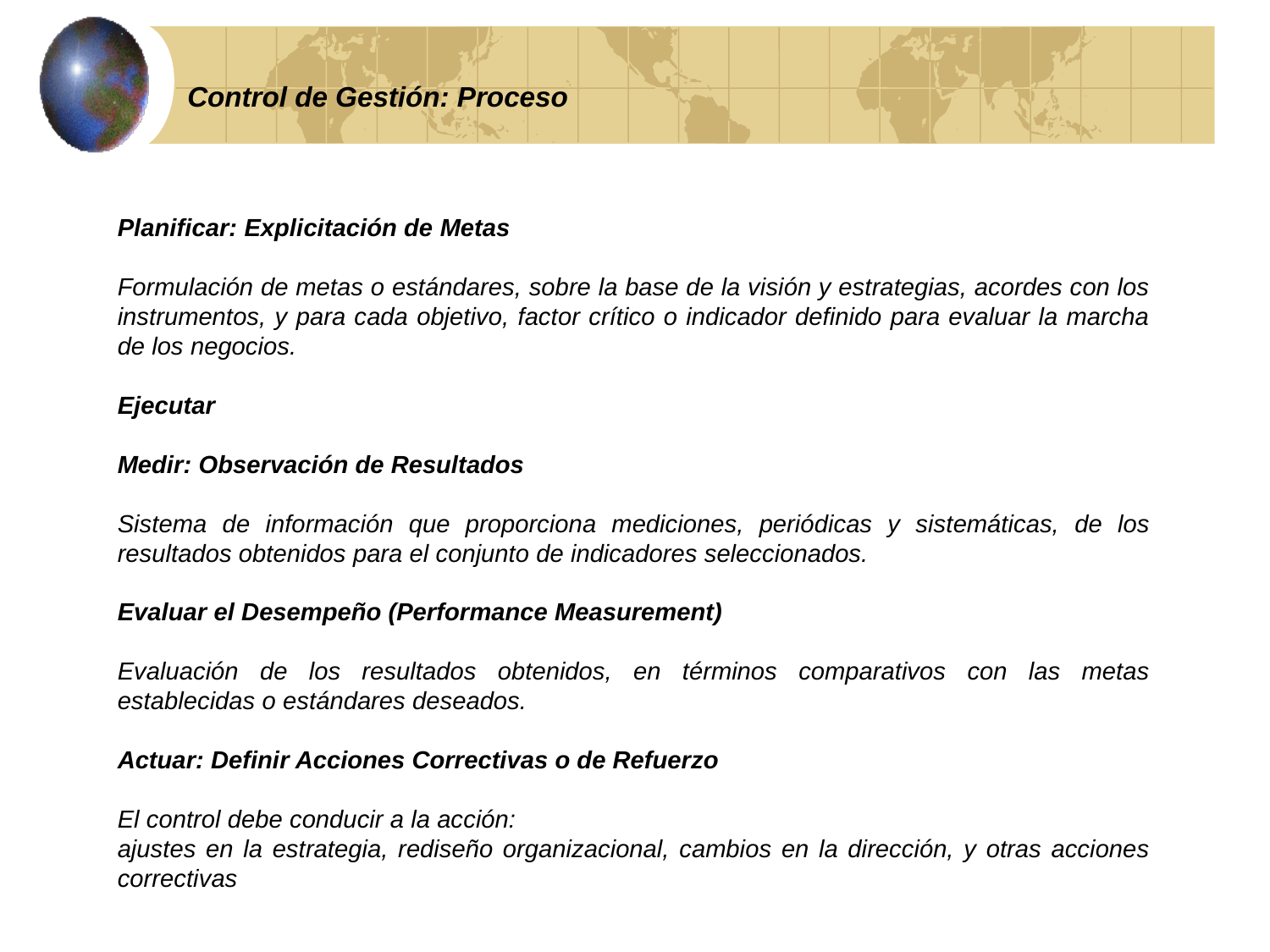

Control de Gestión: Proceso

Planificar: Explicitación de Metas

Formulación de metas o estándares, sobre la base de la visión y estrategias, acordes con los instrumentos, y para cada objetivo, factor crítico o indicador definido para evaluar la marcha de los negocios.

Ejecutar

Medir: Observación de Resultados

Sistema de información que proporciona mediciones, periódicas y sistemáticas, de los resultados obtenidos para el conjunto de indicadores seleccionados.

Evaluar el Desempeño (Performance Measurement)

Evaluación de los resultados obtenidos, en términos comparativos con las metas establecidas o estándares deseados.

Actuar: Definir Acciones Correctivas o de Refuerzo

El control debe conducir a la acción:
ajustes en la estrategia, rediseño organizacional, cambios en la dirección, y otras acciones correctivas